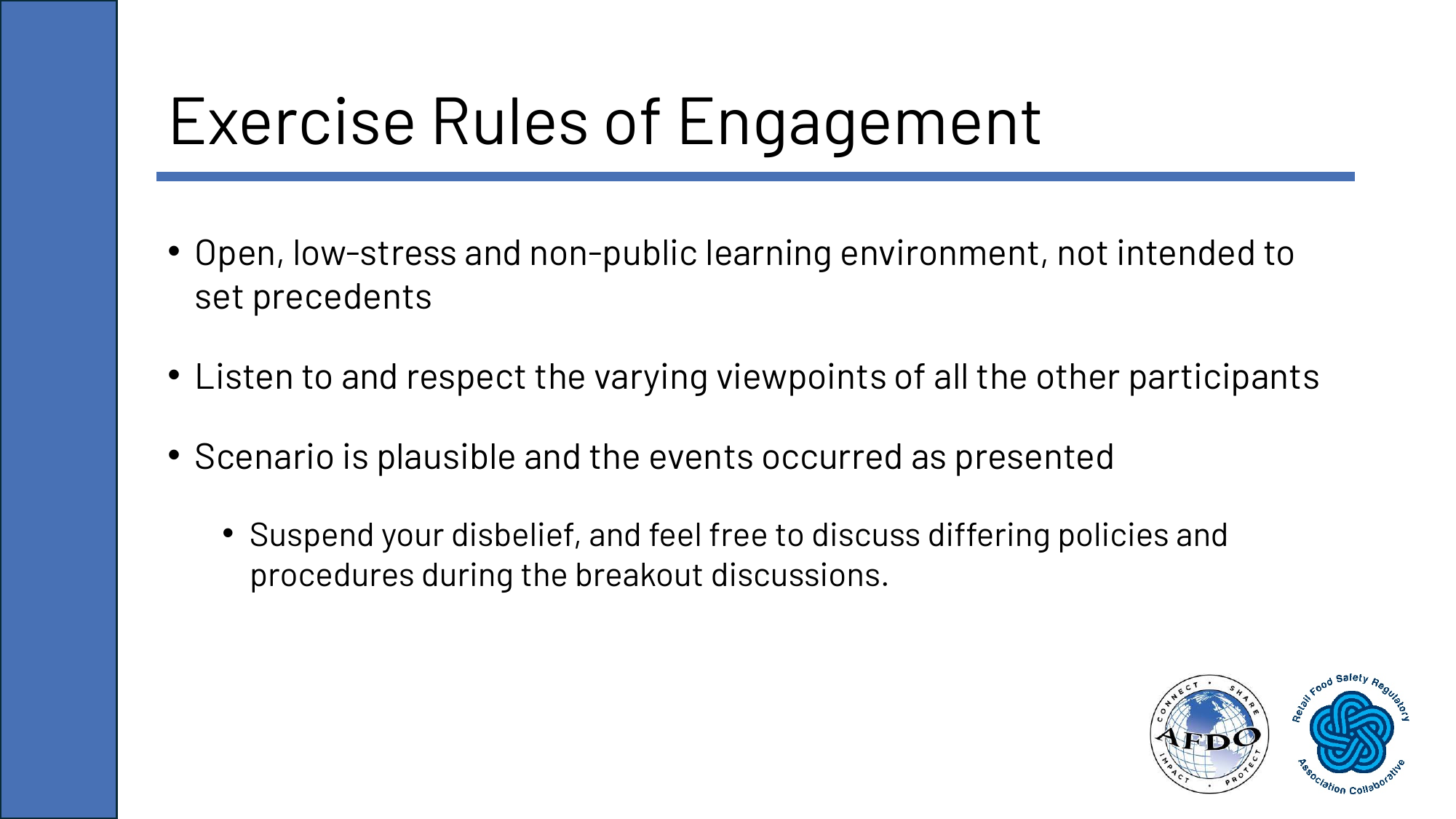

# Exercise Rules of Engagement
Open, low-stress and non-public learning environment, not intended to set precedents
Listen to and respect the varying viewpoints of all the other participants
Scenario is plausible and the events occurred as presented
Suspend your disbelief, and feel free to discuss differing policies and procedures during the breakout discussions.